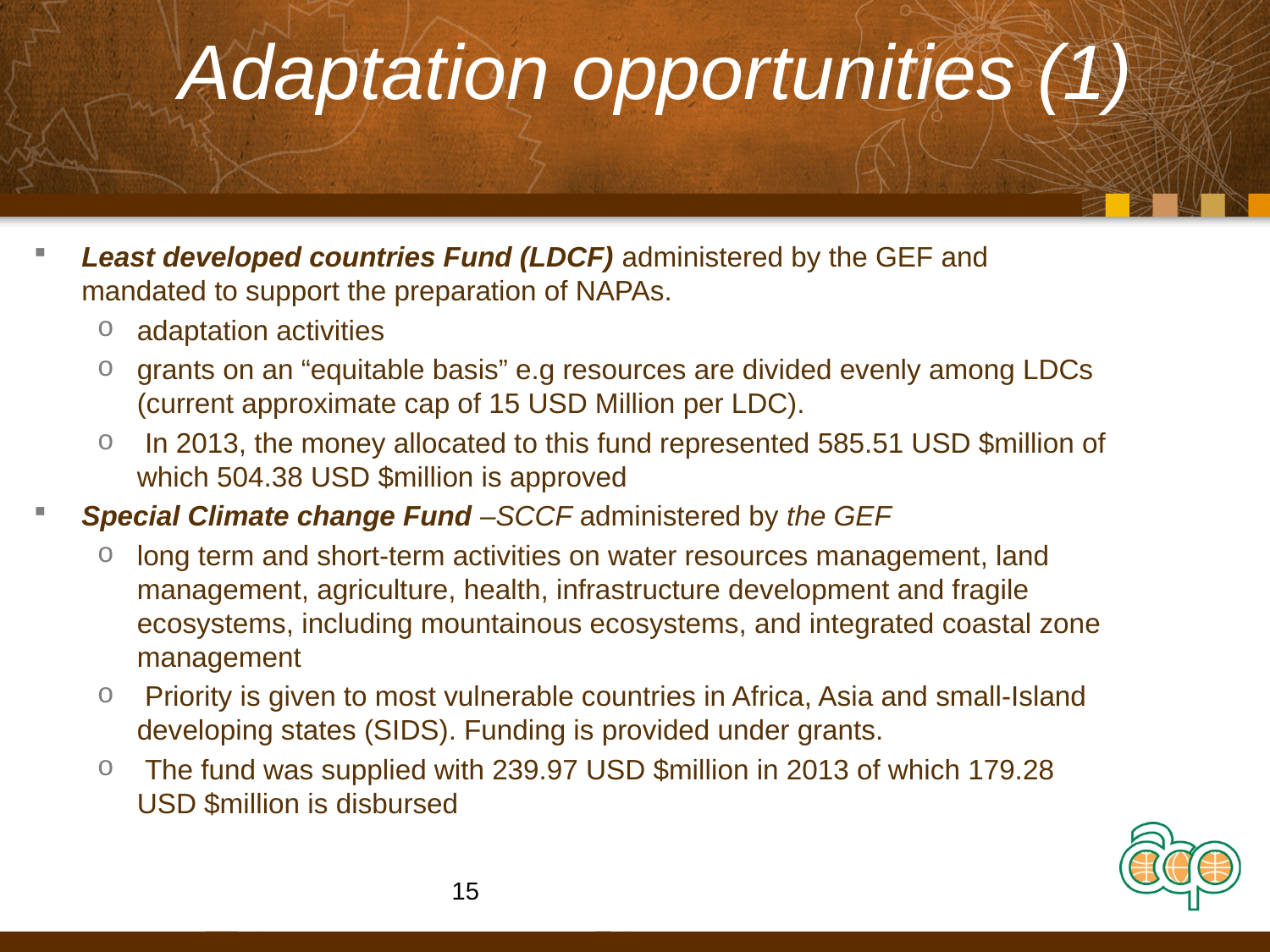

# Adaptation opportunities (1)
Least developed countries Fund (LDCF) administered by the GEF and mandated to support the preparation of NAPAs.
adaptation activities
grants on an “equitable basis” e.g resources are divided evenly among LDCs (current approximate cap of 15 USD Million per LDC).
 In 2013, the money allocated to this fund represented 585.51 USD $million of which 504.38 USD $million is approved
Special Climate change Fund –SCCF administered by the GEF
long term and short-term activities on water resources management, land management, agriculture, health, infrastructure development and fragile ecosystems, including mountainous ecosystems, and integrated coastal zone management
 Priority is given to most vulnerable countries in Africa, Asia and small-Island developing states (SIDS). Funding is provided under grants.
 The fund was supplied with 239.97 USD $million in 2013 of which 179.28 USD $million is disbursed
15